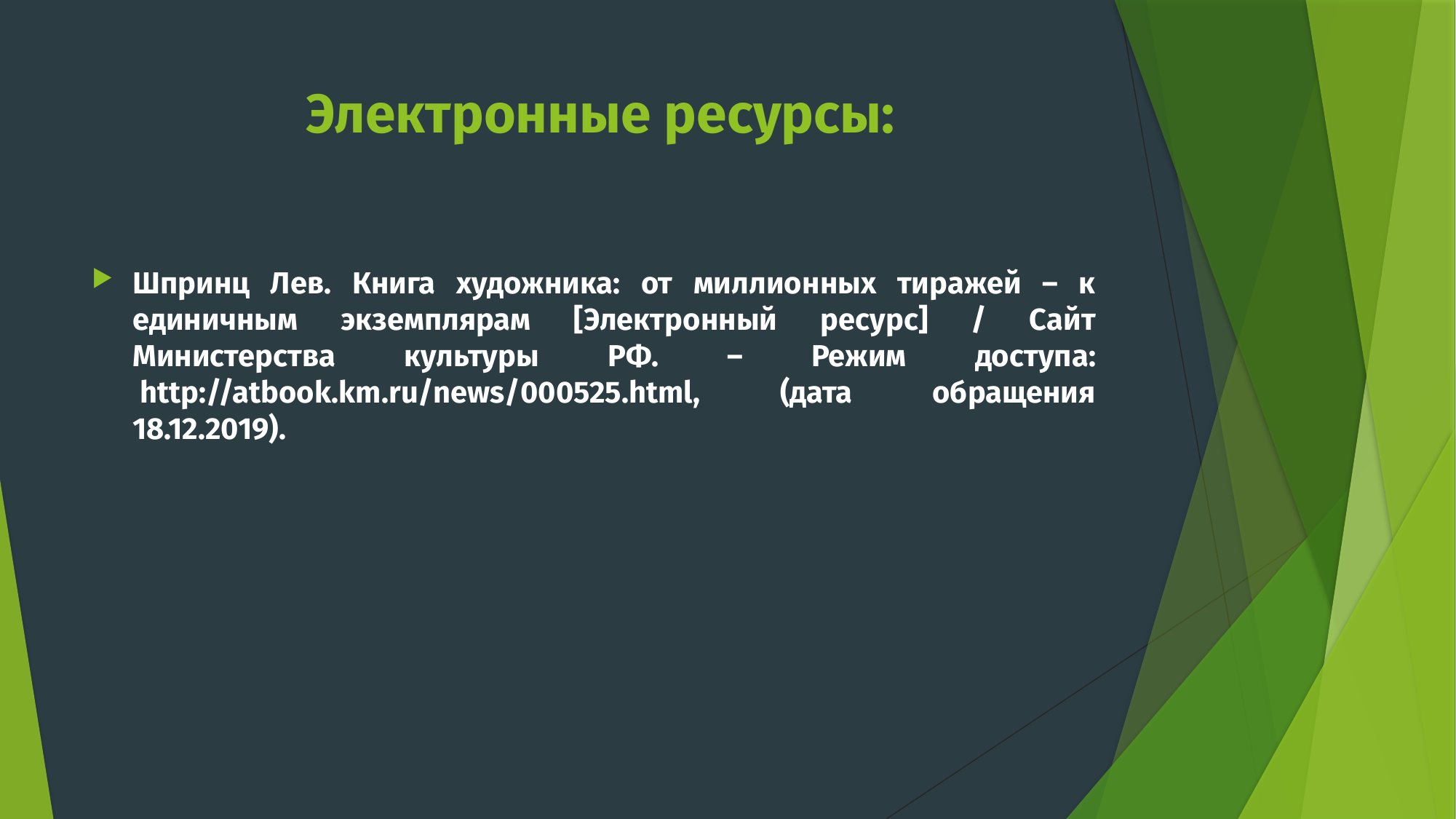

# Электронные ресурсы:
Шпринц Лев. Книга художника: от миллионных тиражей – к единичным экземплярам [Электронный ресурс] / Сайт Министерства культуры РФ. – Режим доступа:  http://atbook.km.ru/news/000525.html, (дата обращения 18.12.2019).